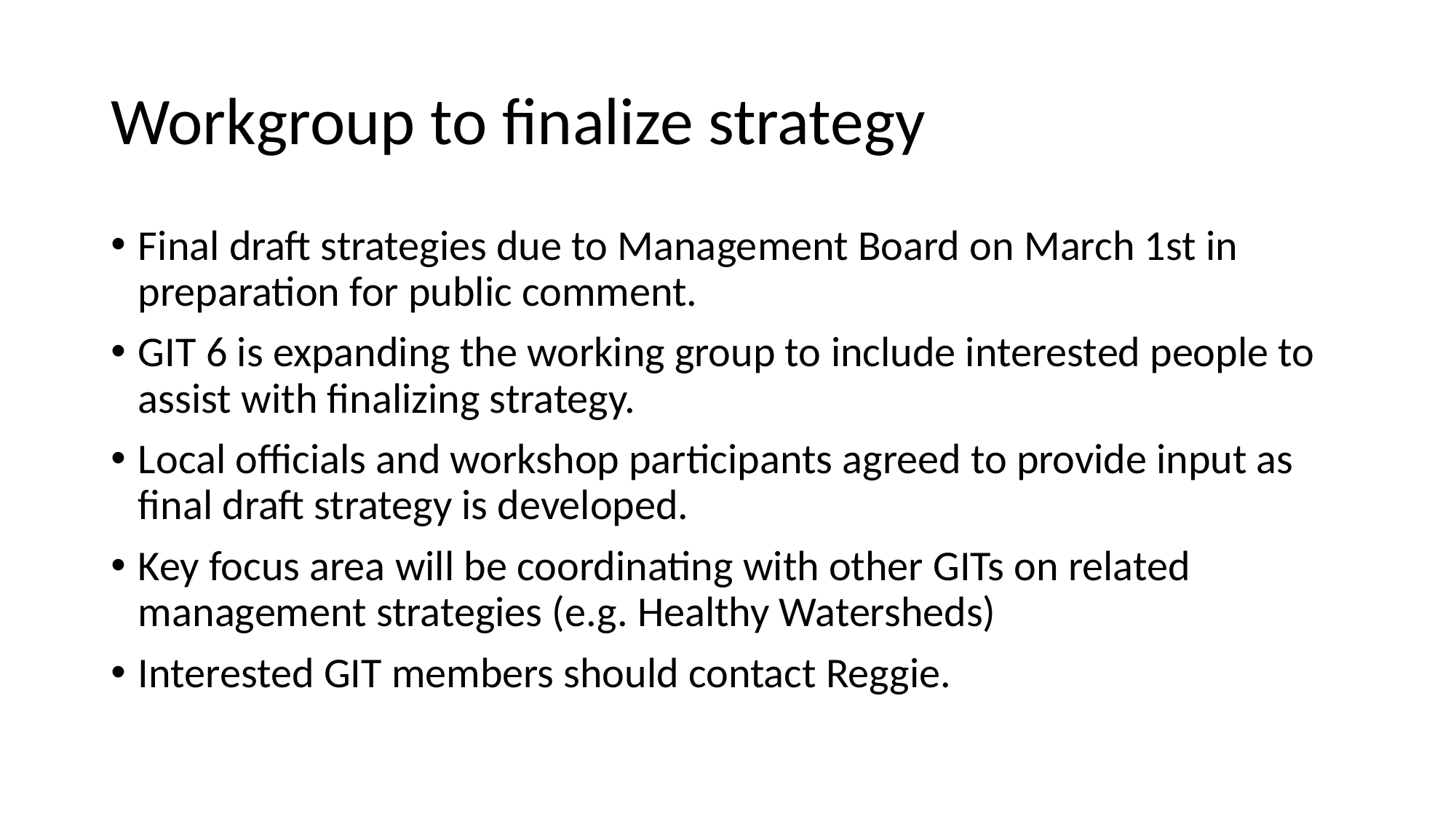

# Workgroup to finalize strategy
Final draft strategies due to Management Board on March 1st in preparation for public comment.
GIT 6 is expanding the working group to include interested people to assist with finalizing strategy.
Local officials and workshop participants agreed to provide input as final draft strategy is developed.
Key focus area will be coordinating with other GITs on related management strategies (e.g. Healthy Watersheds)
Interested GIT members should contact Reggie.